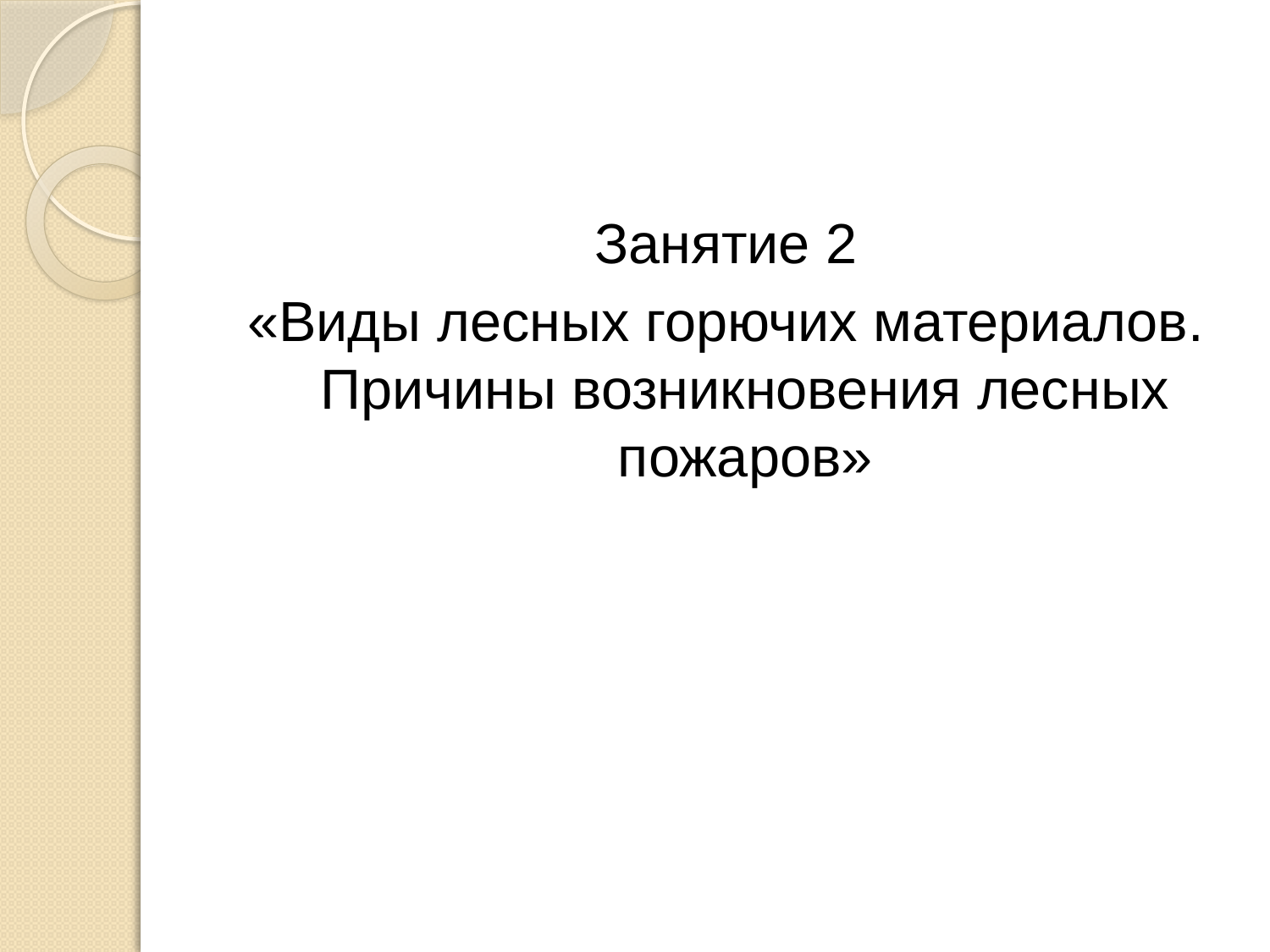

Занятие 2
«Виды лесных горючих материалов. Причины возникновения лесных пожаров»